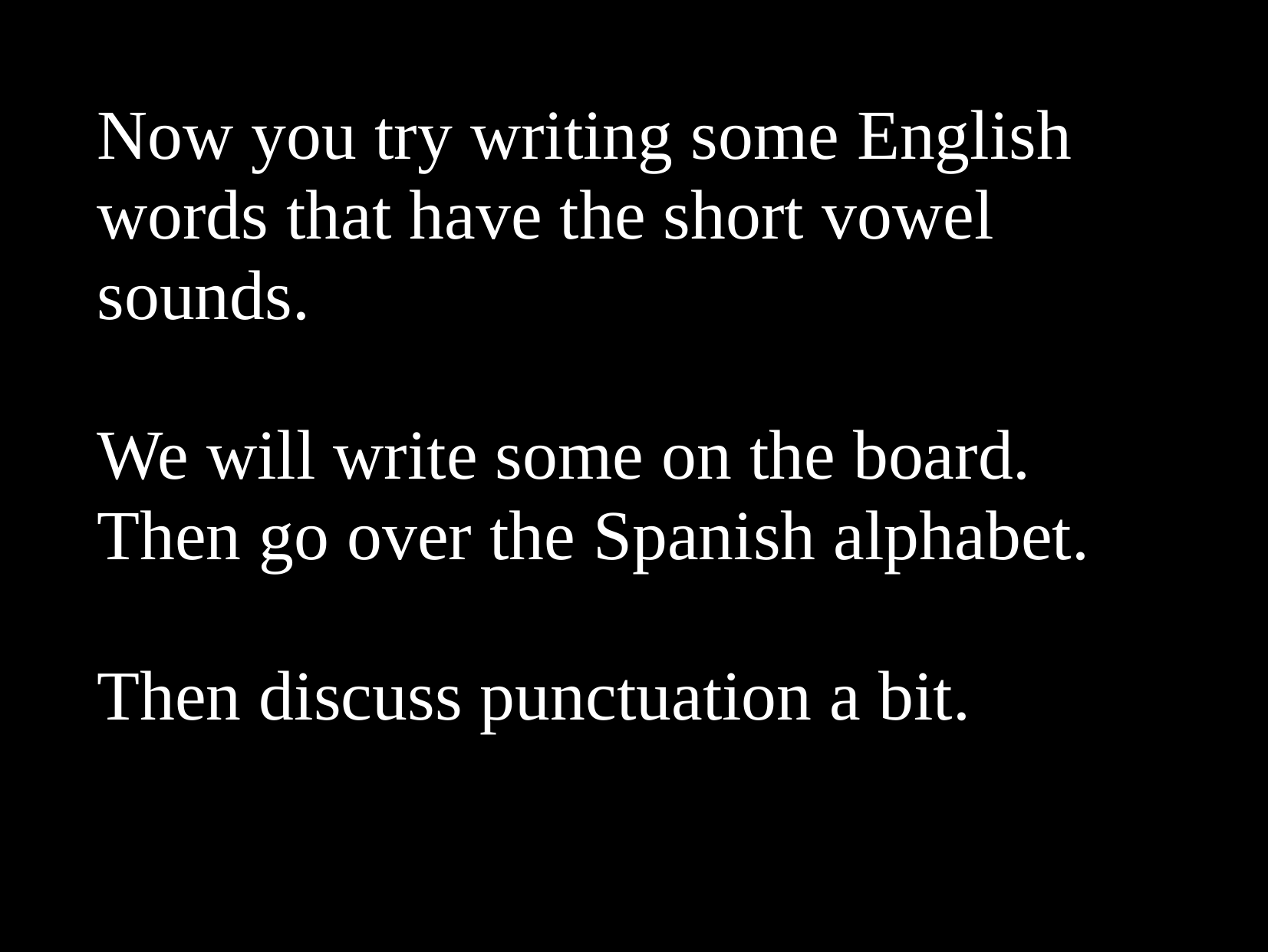

# Now you try writing some English words that have the short vowel sounds. We will write some on the board. Then go over the Spanish alphabet. Then discuss punctuation a bit.